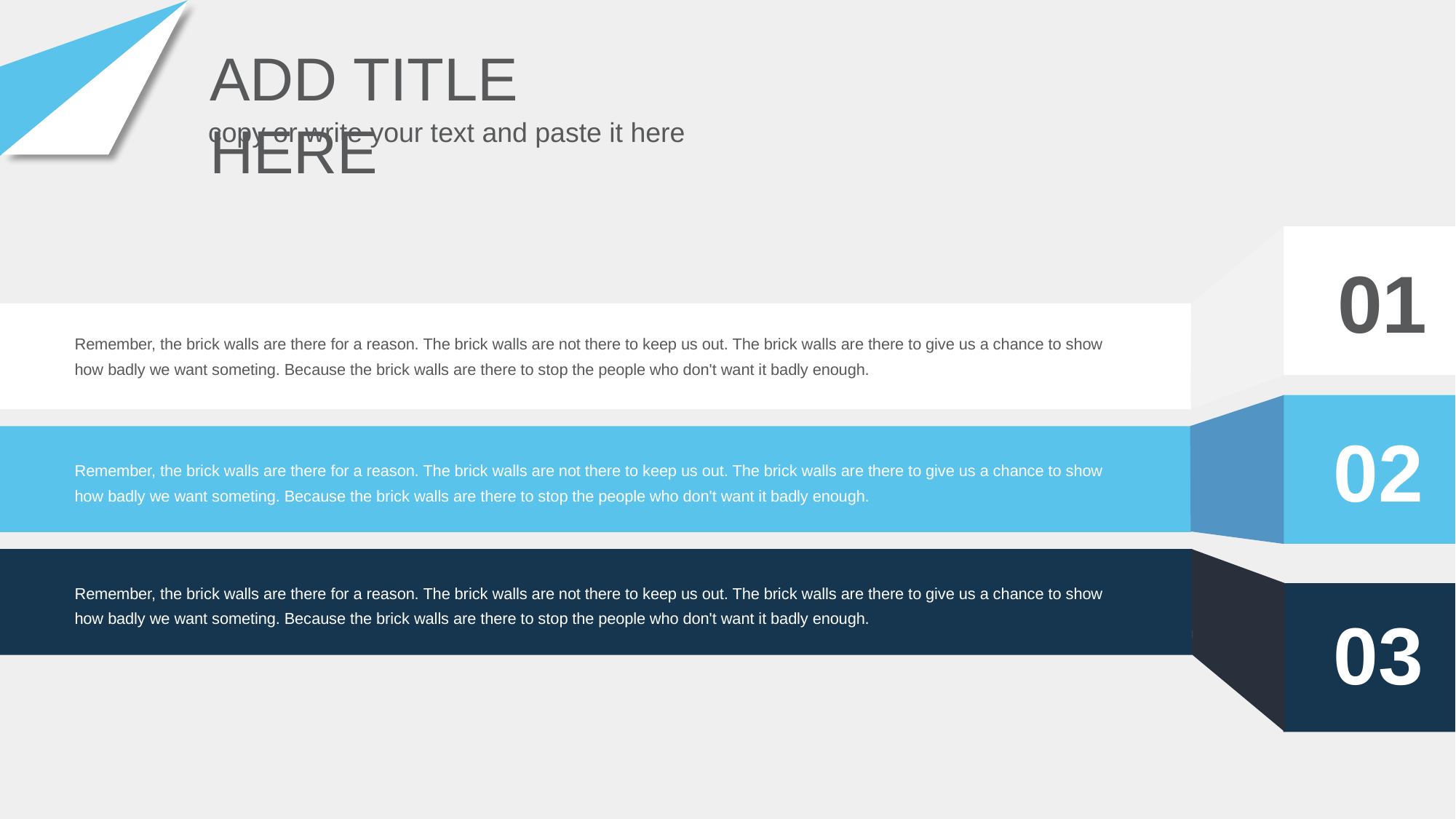

ADD TITLE HERE
copy or write your text and paste it here

01
Remember, the brick walls are there for a reason. The brick walls are not there to keep us out. The brick walls are there to give us a chance to show how badly we want someting. Because the brick walls are there to stop the people who don't want it badly enough.

02
Remember, the brick walls are there for a reason. The brick walls are not there to keep us out. The brick walls are there to give us a chance to show how badly we want someting. Because the brick walls are there to stop the people who don't want it badly enough.

Remember, the brick walls are there for a reason. The brick walls are not there to keep us out. The brick walls are there to give us a chance to show how badly we want someting. Because the brick walls are there to stop the people who don't want it badly enough.
03